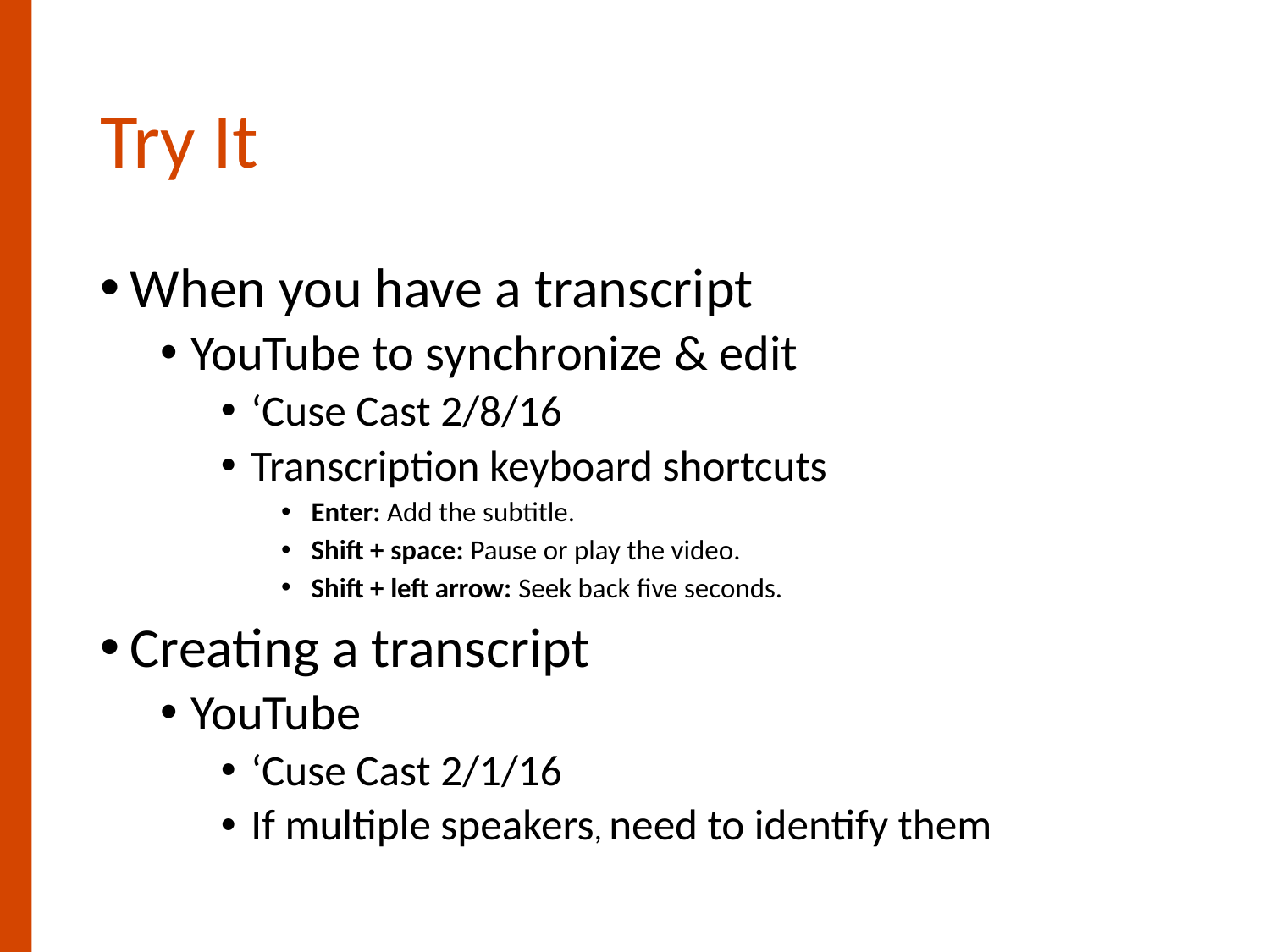

# Try It
When you have a transcript
YouTube to synchronize & edit
‘Cuse Cast 2/8/16
Transcription keyboard shortcuts
Enter: Add the subtitle.
Shift + space: Pause or play the video.
Shift + left arrow: Seek back five seconds.
Creating a transcript
YouTube
‘Cuse Cast 2/1/16
If multiple speakers, need to identify them